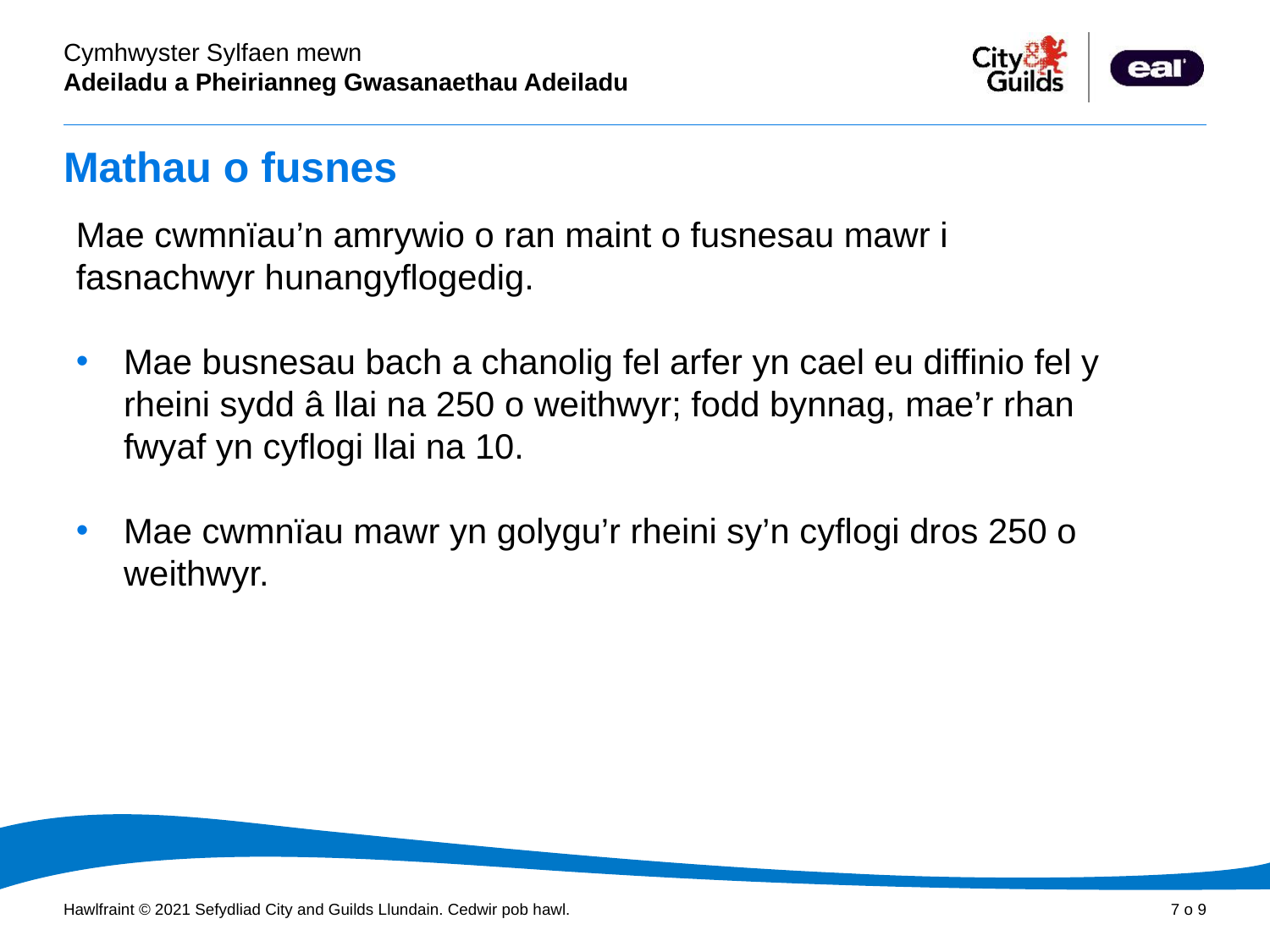

# Mathau o fusnes
Mae cwmnïau’n amrywio o ran maint o fusnesau mawr i fasnachwyr hunangyflogedig.

Mae busnesau bach a chanolig fel arfer yn cael eu diffinio fel y rheini sydd â llai na 250 o weithwyr; fodd bynnag, mae’r rhan fwyaf yn cyflogi llai na 10.

Mae cwmnïau mawr yn golygu’r rheini sy’n cyflogi dros 250 o weithwyr.